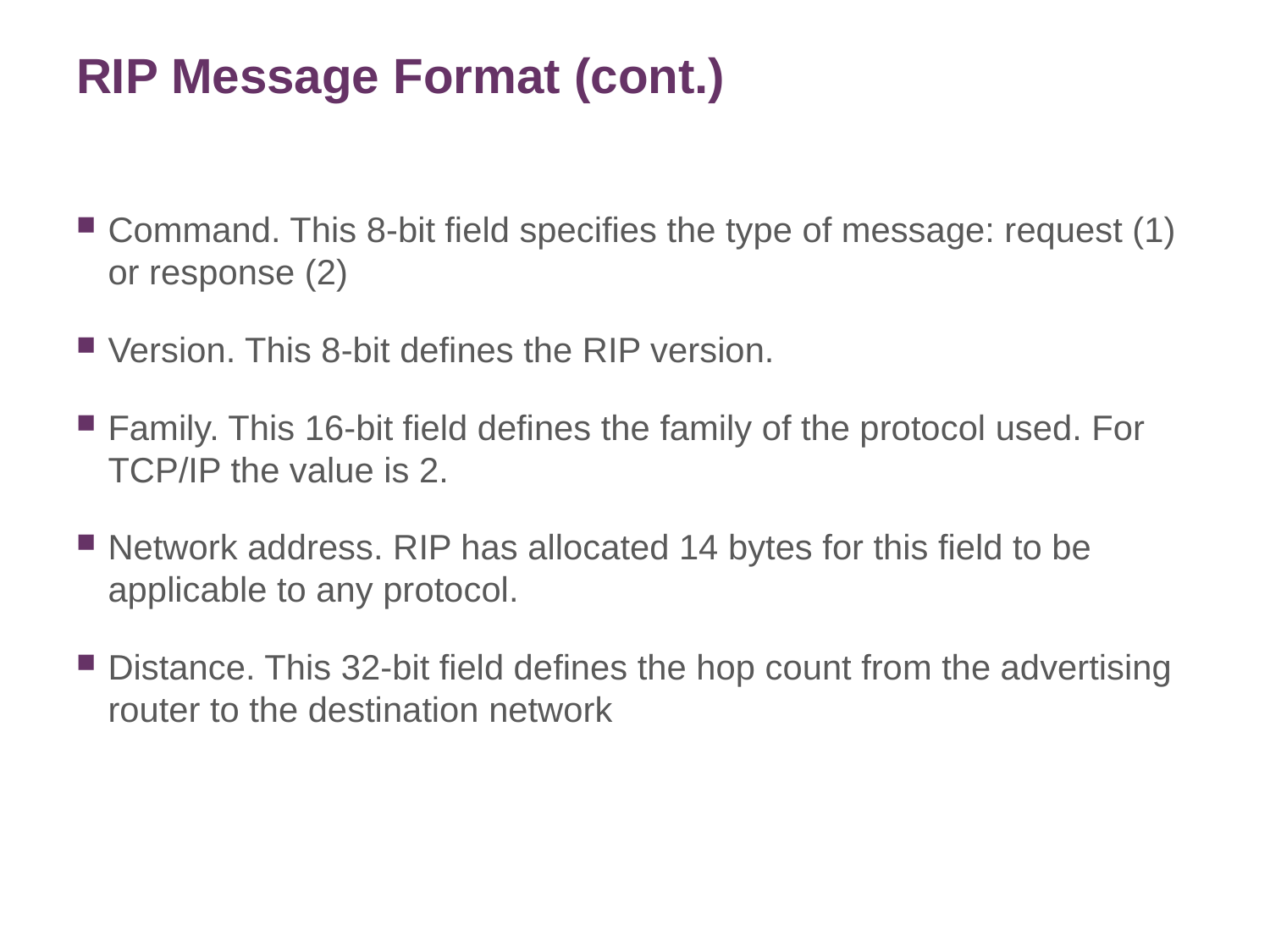

# RIP Message Format (cont.)
Command. This 8-bit field specifies the type of message: request (1) or response (2)
Version. This 8-bit defines the RIP version.
Family. This 16-bit field defines the family of the protocol used. For TCP/IP the value is 2.
Network address. RIP has allocated 14 bytes for this field to be applicable to any protocol.
Distance. This 32-bit field defines the hop count from the advertising router to the destination network